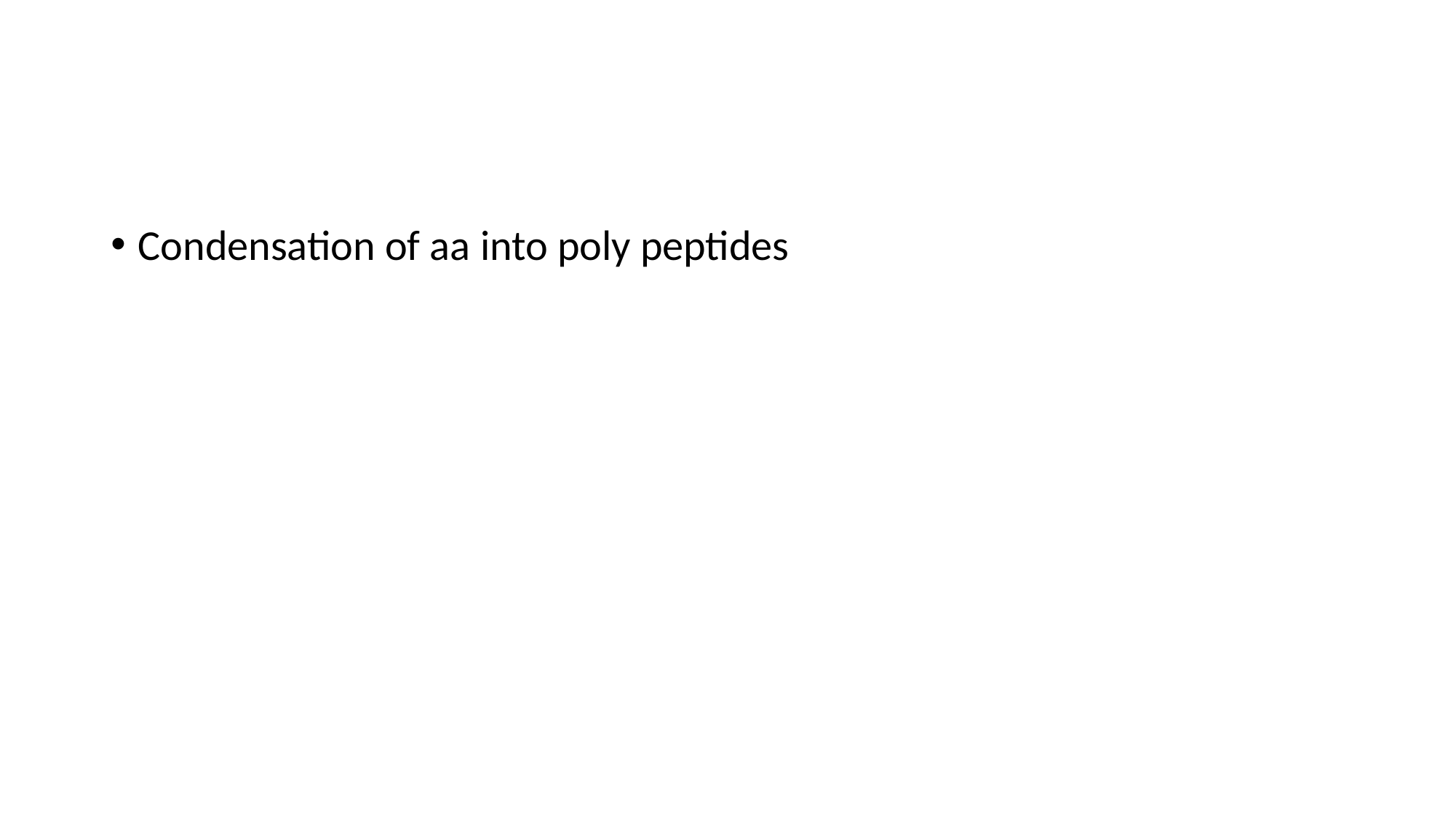

#
Condensation of aa into poly peptides